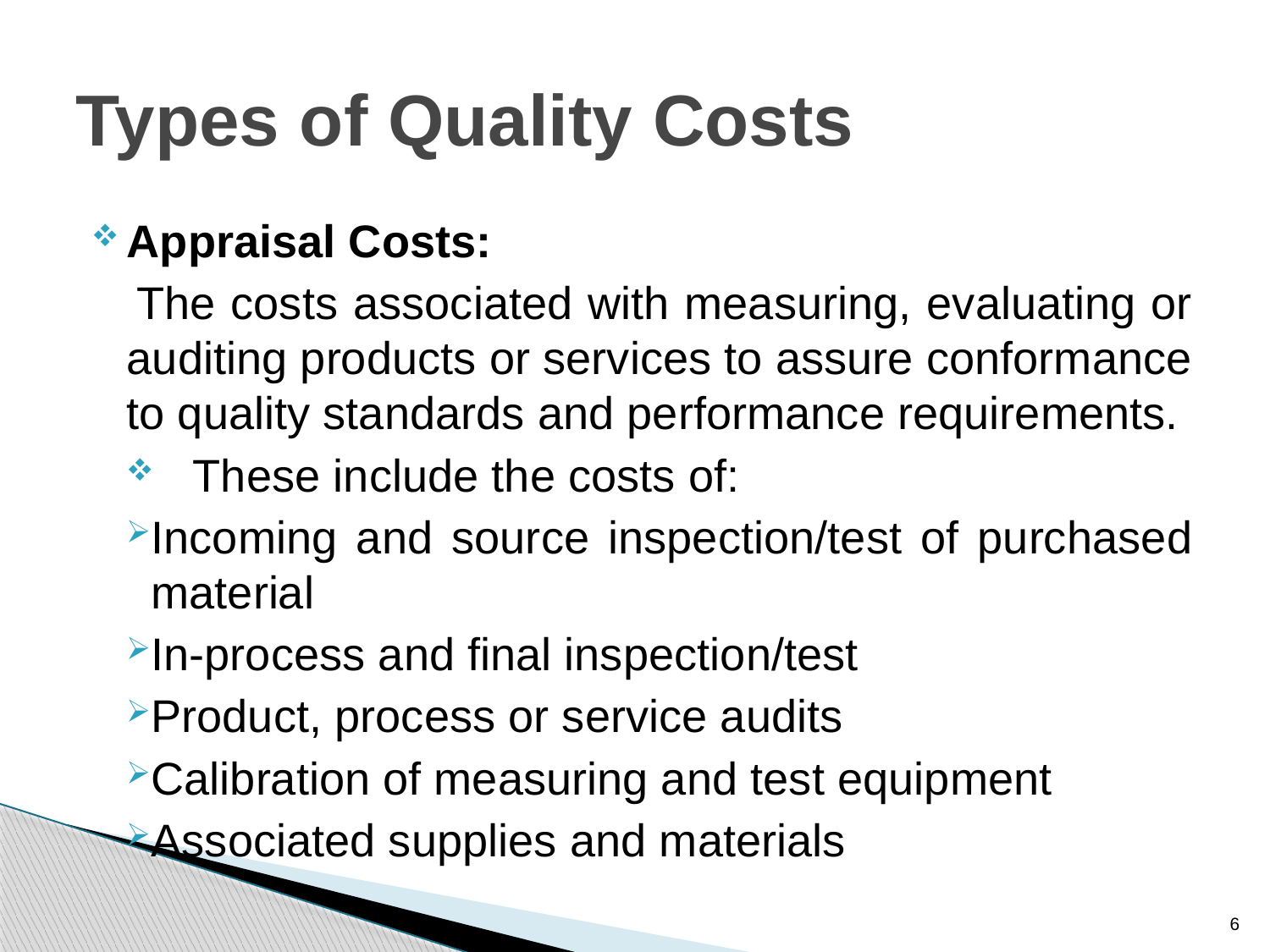

# Types of Quality Costs
Appraisal Costs:
   The costs associated with measuring, evaluating or auditing products or services to assure conformance to quality standards and performance requirements.
   These include the costs of:
Incoming and source inspection/test of purchased material
In-process and final inspection/test
Product, process or service audits
Calibration of measuring and test equipment
Associated supplies and materials

6